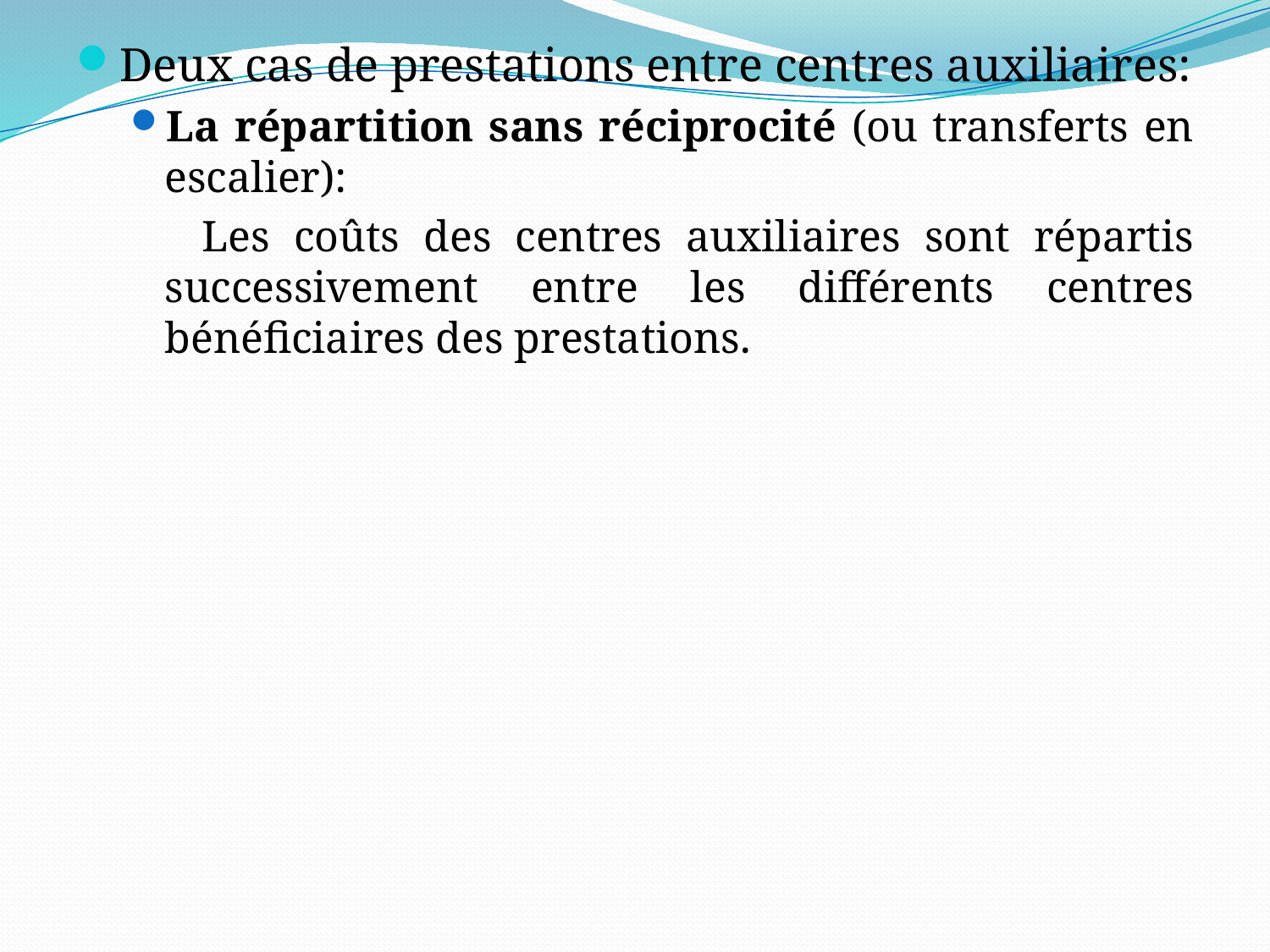

Deux cas de prestations entre centres auxiliaires:
La répartition sans réciprocité (ou transferts en escalier):
   Les coûts des centres auxiliaires sont répartis successivement entre les différents centres bénéficiaires des prestations.